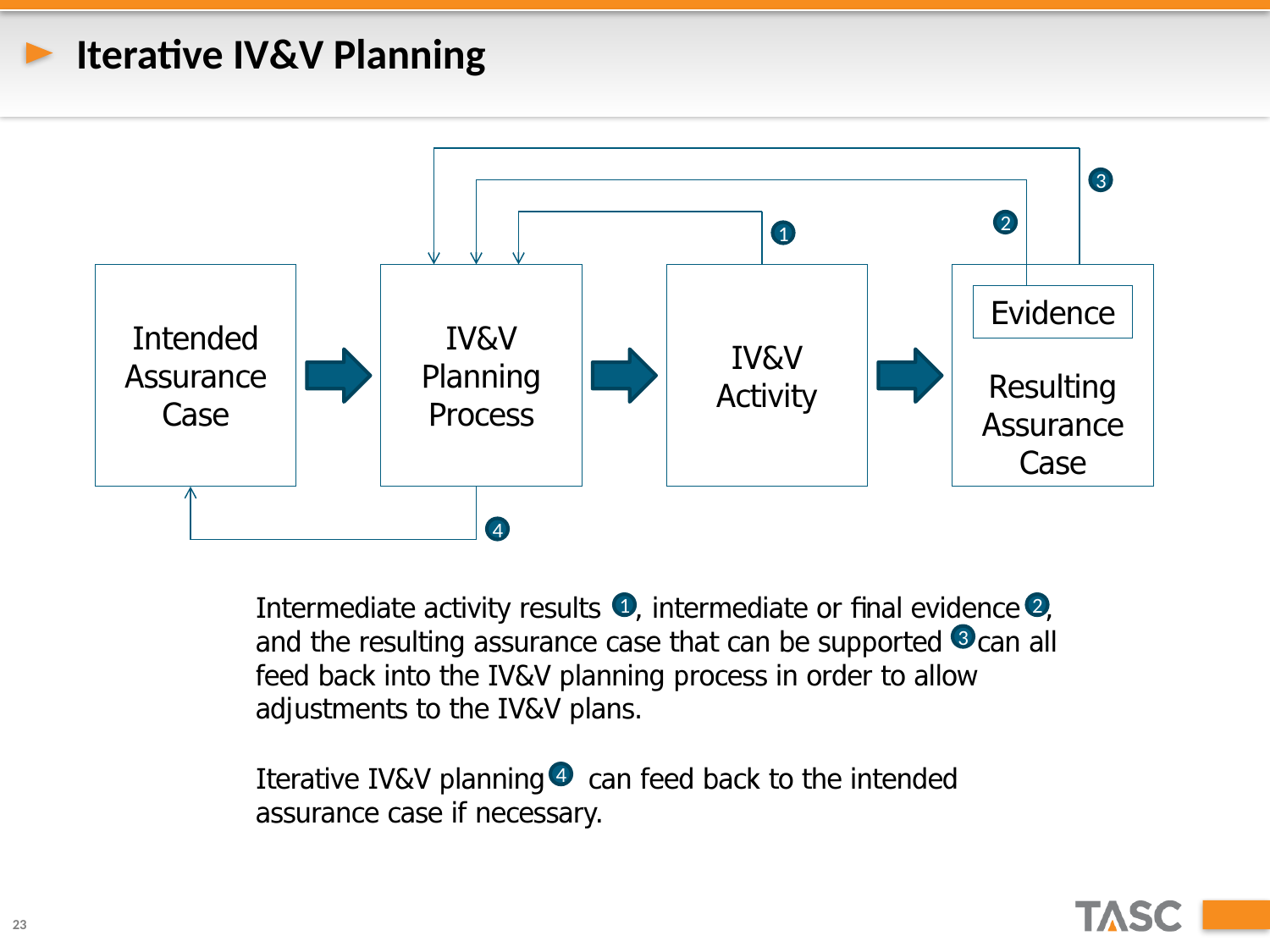

# Iterative IV&V Planning
3
2
1
Intended Assurance Case
IV&V Planning Process
IV&V Activity
Resulting Assurance Case
Evidence

4
Intermediate activity results    , intermediate or final evidence   , and the resulting assurance case that can be supported    can all feed back into the IV&V planning process in order to allow adjustments to the IV&V plans.
1
2
3
Iterative IV&V planning     can feed back to the intended assurance case if necessary.
4
23